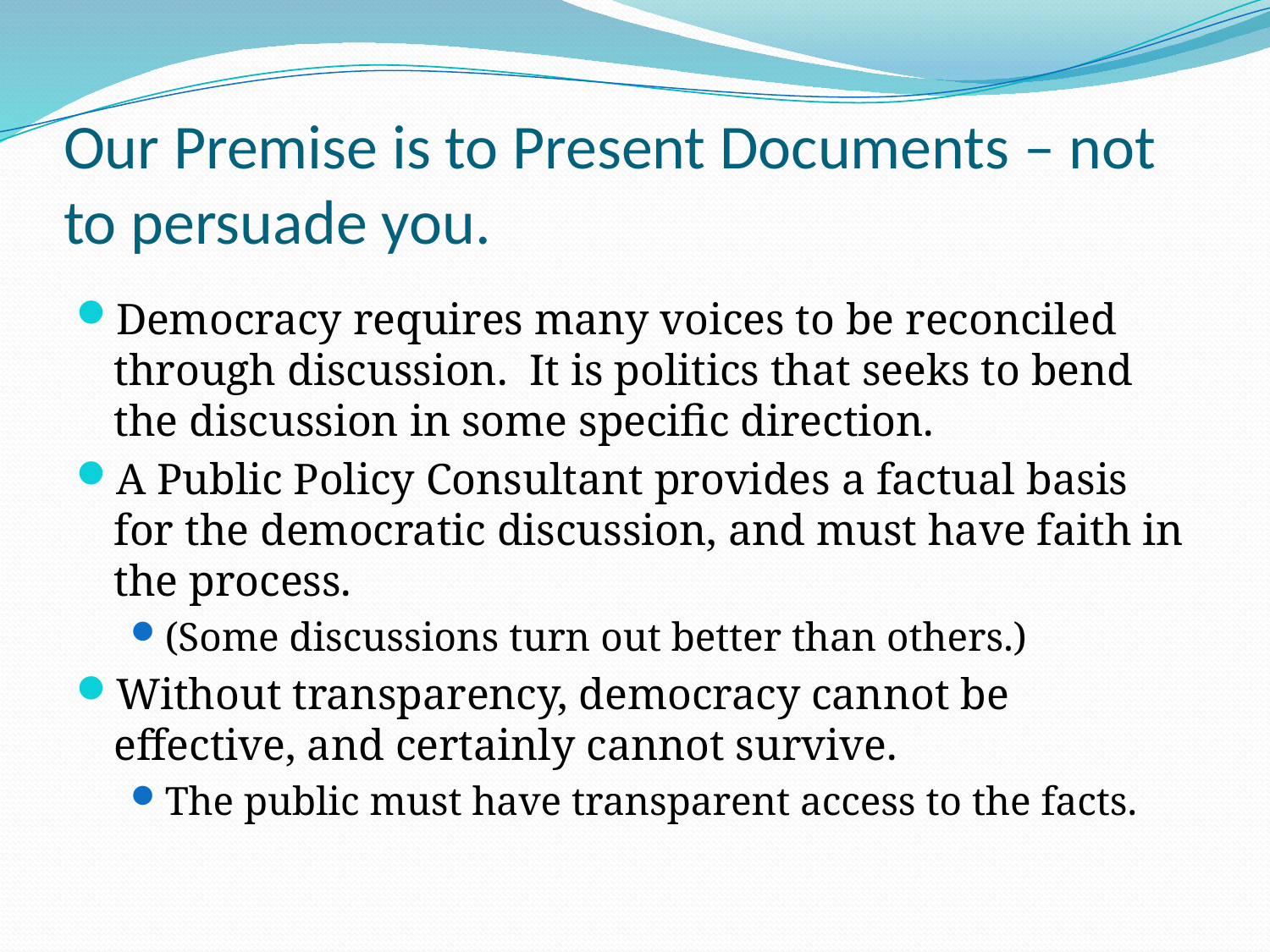

# Our Premise is to Present Documents – not to persuade you.
Democracy requires many voices to be reconciled through discussion.  It is politics that seeks to bend the discussion in some specific direction.
A Public Policy Consultant provides a factual basis for the democratic discussion, and must have faith in the process.
(Some discussions turn out better than others.)
Without transparency, democracy cannot be effective, and certainly cannot survive.
The public must have transparent access to the facts.